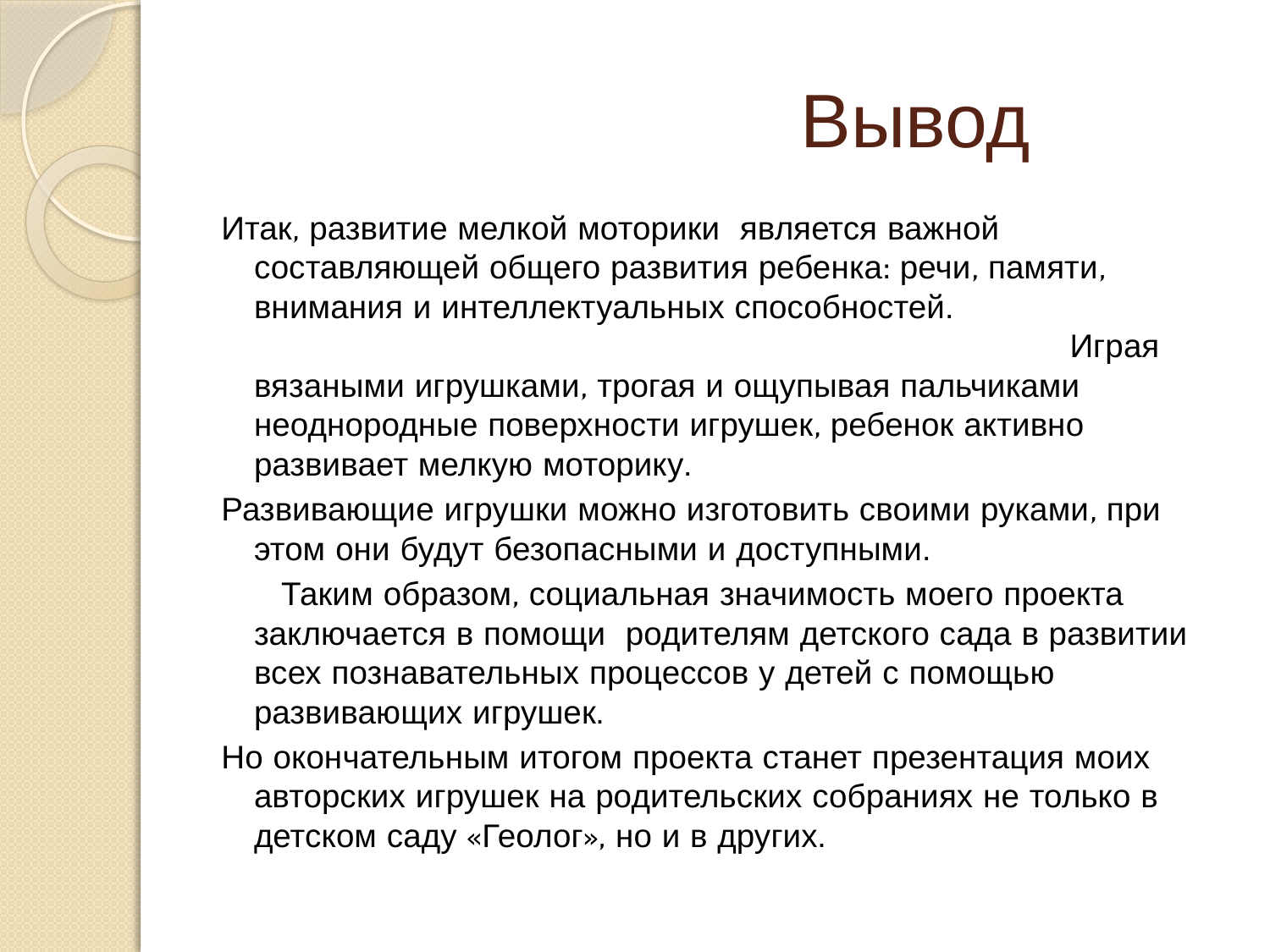

# Вывод
Итак, развитие мелкой моторики  является важной составляющей общего развития ребенка: речи, памяти, внимания и интеллектуальных способностей.                                                                                                              Играя вязаными игрушками, трогая и ощупывая пальчиками неоднородные поверхности игрушек, ребенок активно развивает мелкую моторику.
Развивающие игрушки можно изготовить своими руками, при этом они будут безопасными и доступными.
      Таким образом, социальная значимость моего проекта заключается в помощи  родителям детского сада в развитии всех познавательных процессов у детей с помощью развивающих игрушек.
Но окончательным итогом проекта станет презентация моих авторских игрушек на родительских собраниях не только в детском саду «Геолог», но и в других.